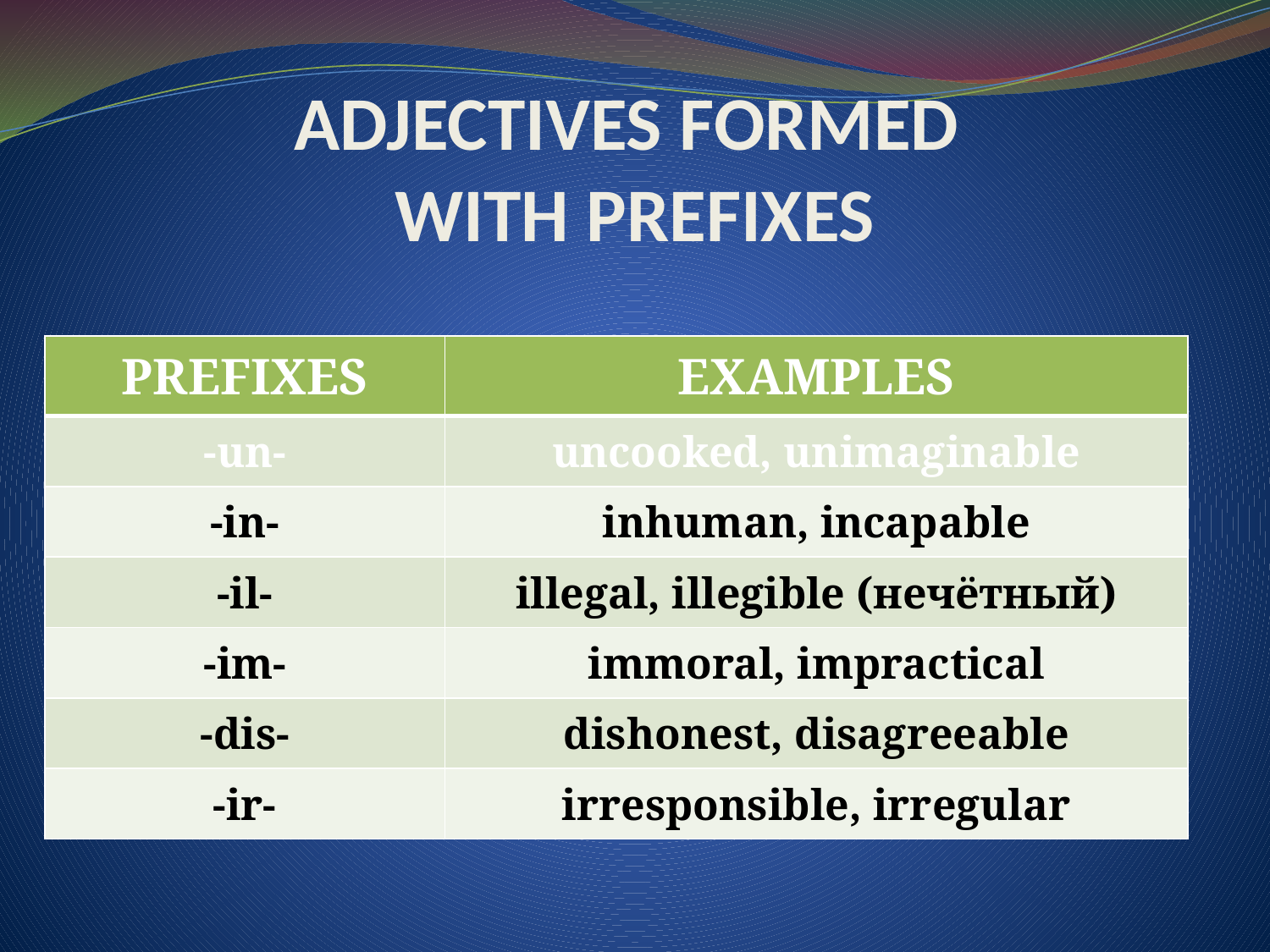

# ADJECTIVES FORMED WITH PREFIXES
| PREFIXES | EXAMPLES |
| --- | --- |
| -un- | uncooked, unimaginable |
| -in- | inhuman, incapable |
| -il- | illegal, illegible (нечётный) |
| -im- | immoral, impractical |
| -dis- | dishonest, disagreeable |
| -ir- | irresponsible, irregular |